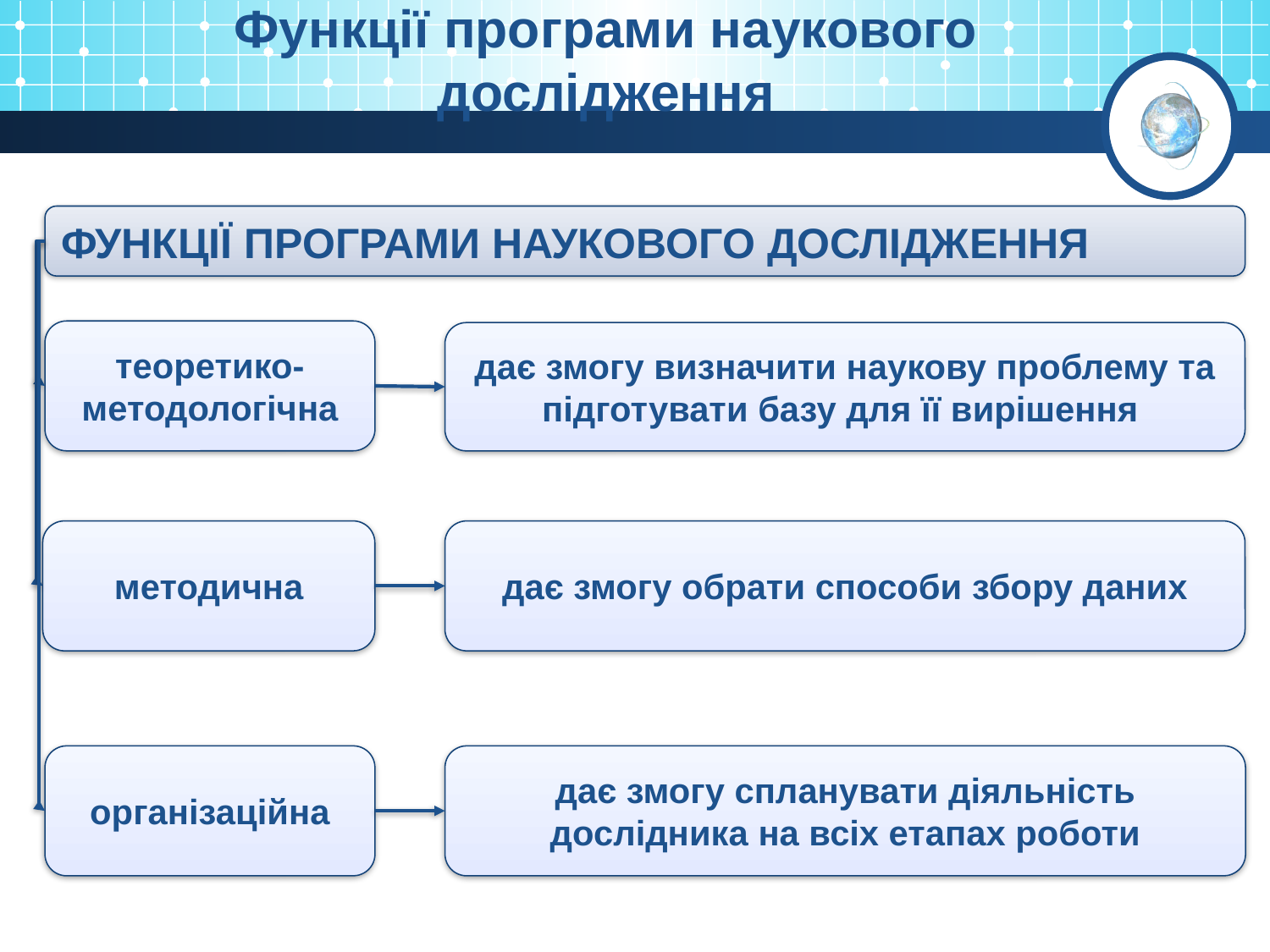

Функції програми наукового дослідження
ФУНКЦІЇ ПРОГРАМИ НАУКОВОГО ДОСЛІДЖЕННЯ
теоретико-методологічна
дає змогу визначити наукову проблему та підготувати базу для її вирішення
методична
дає змогу обрати способи збору даних
організаційна
дає змогу спланувати діяльність дослідника на всіх етапах роботи